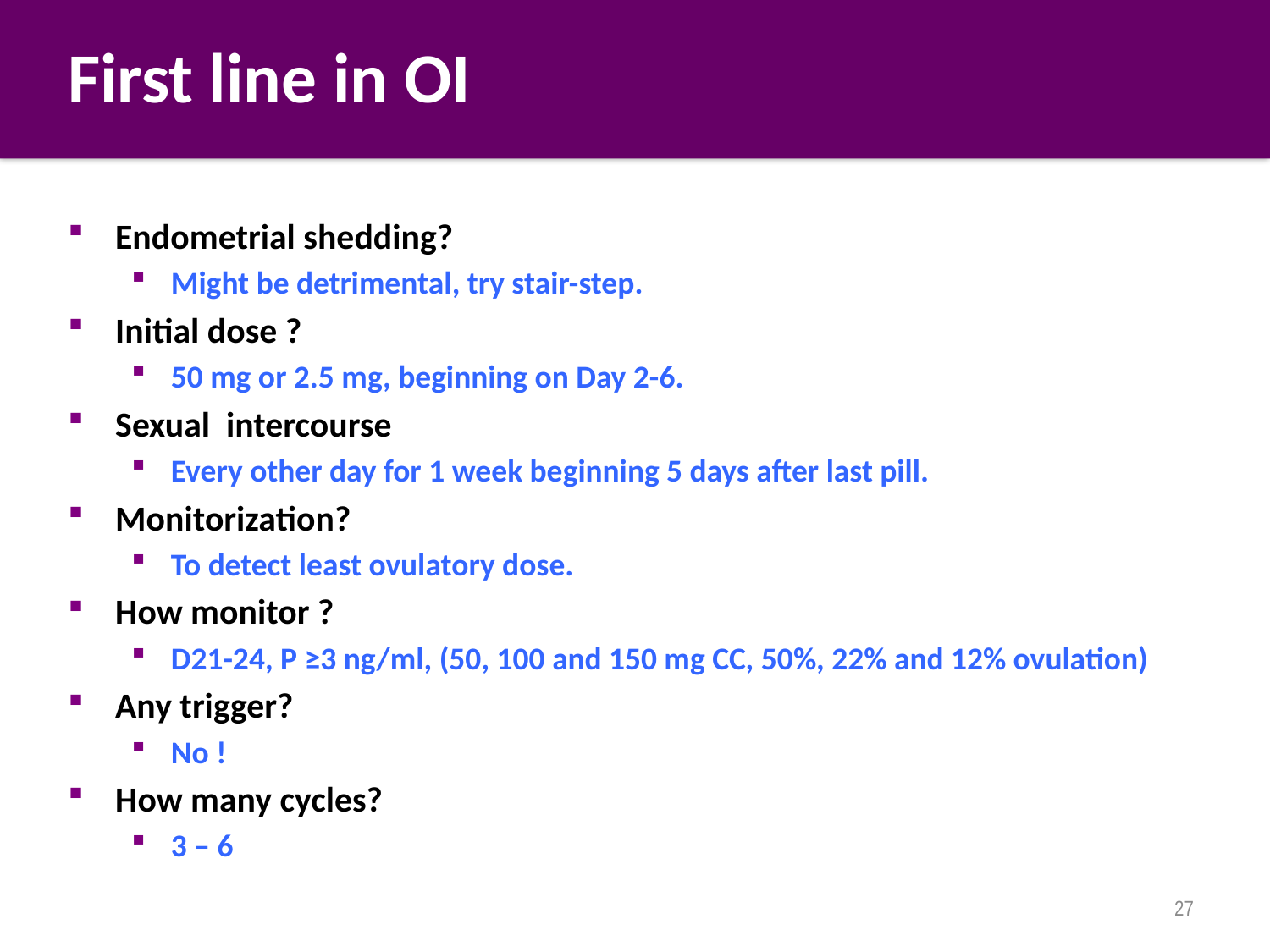

# First line in OI
Endometrial shedding?
Might be detrimental, try stair-step.
Initial dose ?
50 mg or 2.5 mg, beginning on Day 2-6.
Sexual  intercourse
Every other day for 1 week beginning 5 days after last pill.
Monitorization?
To detect least ovulatory dose.
How monitor ?
D21-24, P ≥3 ng/ml, (50, 100 and 150 mg CC, 50%, 22% and 12% ovulation)
Any trigger?
No !
How many cycles?
3 – 6
27